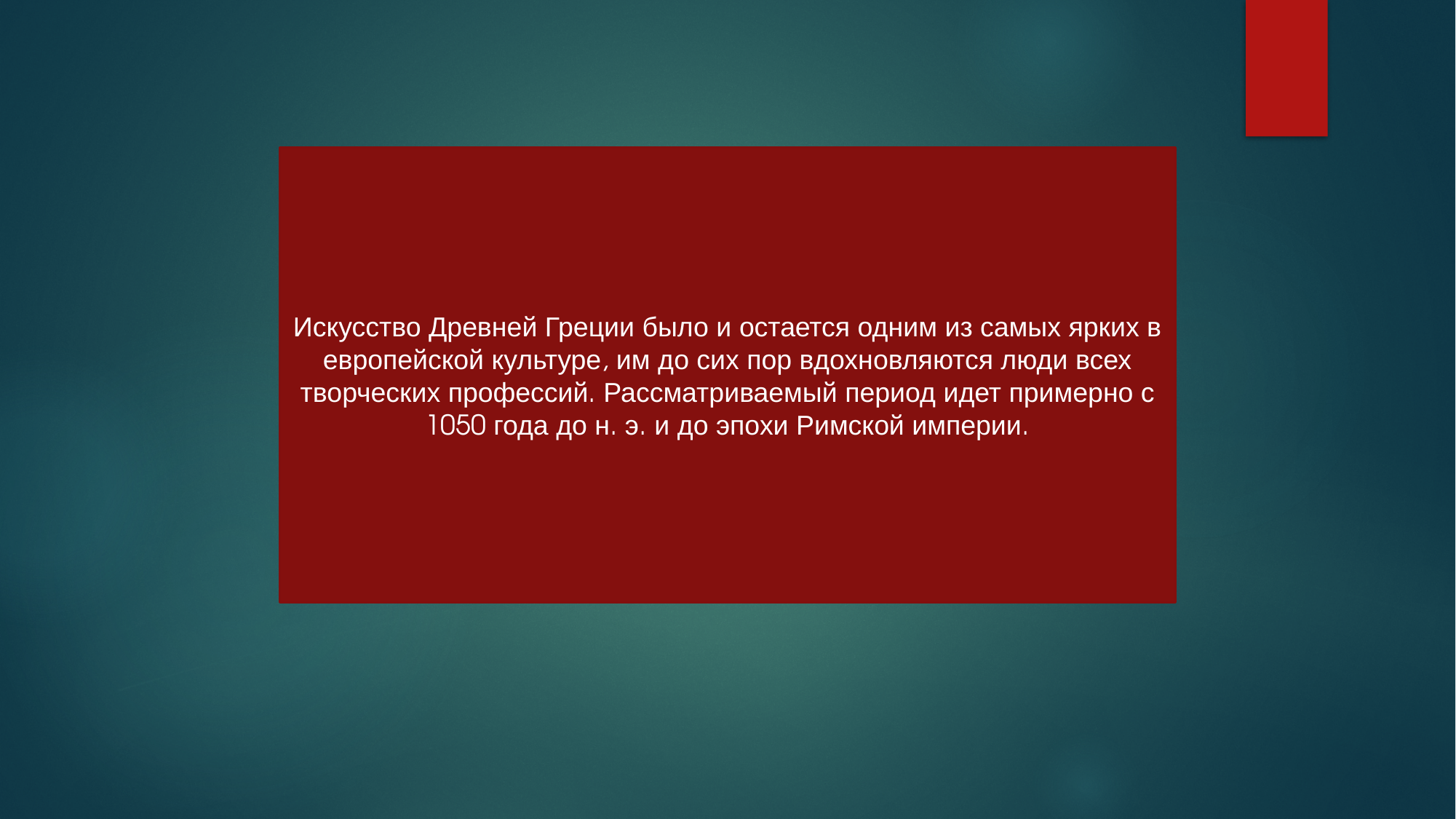

Искусство Древней Греции было и остается одним из самых ярких в европейской культуре, им до сих пор вдохновляются люди всех творческих профессий. Рассматриваемый период идет примерно с 1050 года до н. э. и до эпохи Римской империи.